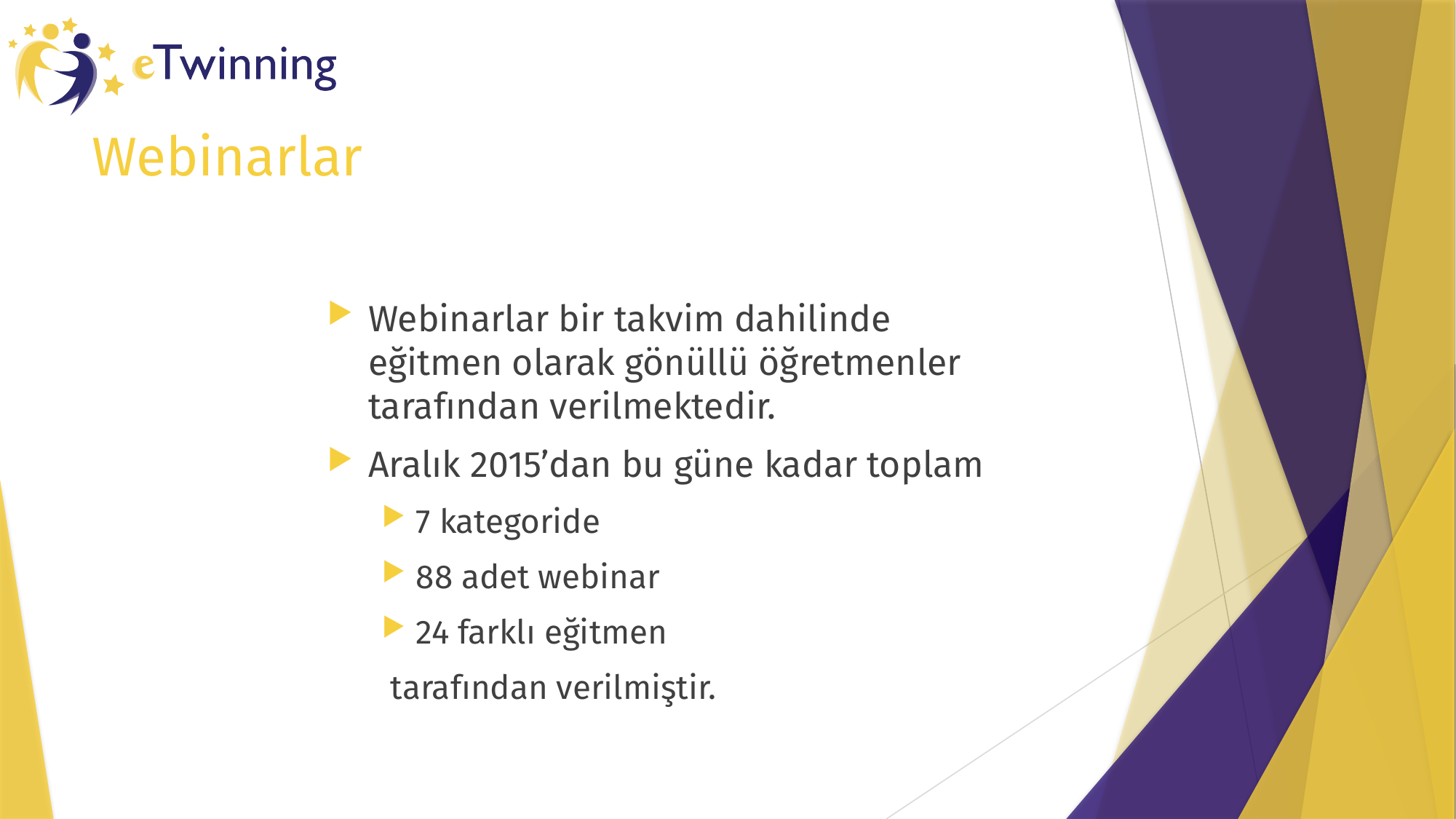

# Webinarlar

Webinarlar bir takvim dahilinde eğitmen olarak gönüllü öğretmenler tarafından verilmektedir.
Aralık 2015’dan bu güne kadar toplam
7 kategoride
88 adet webinar
24 farklı eğitmen
 tarafından verilmiştir.